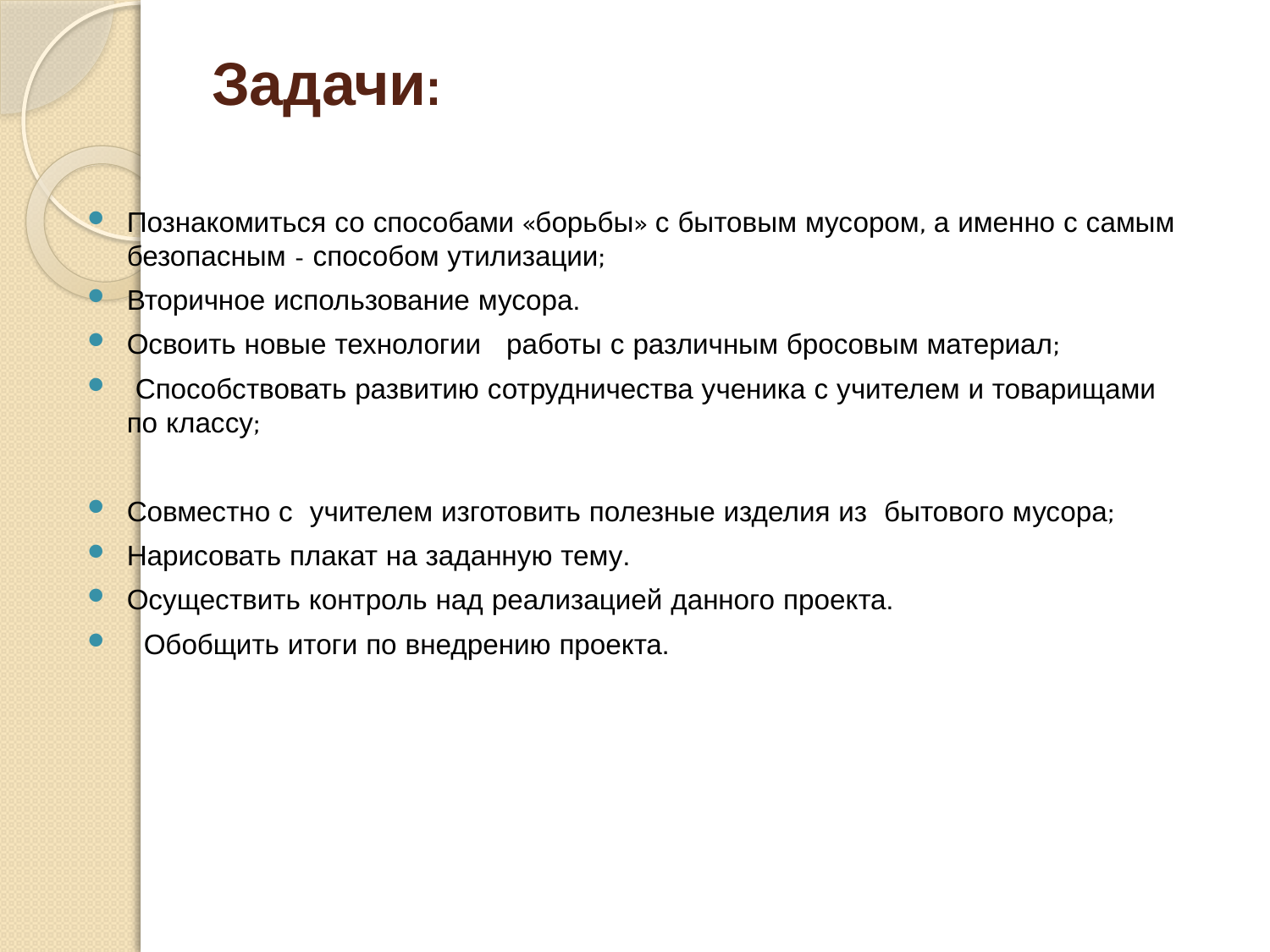

# Задачи:

Познакомиться со способами «борьбы» с бытовым мусором, а именно с самым безопасным - способом утилизации;
Вторичное использование мусора.
Освоить новые технологии   работы с различным бросовым материал;
 Способствовать развитию сотрудничества ученика с учителем и товарищами по классу;

Совместно с  учителем изготовить полезные изделия из  бытового мусора;
Нарисовать плакат на заданную тему.
Осуществить контроль над реализацией данного проекта.
  Обобщить итоги по внедрению проекта.